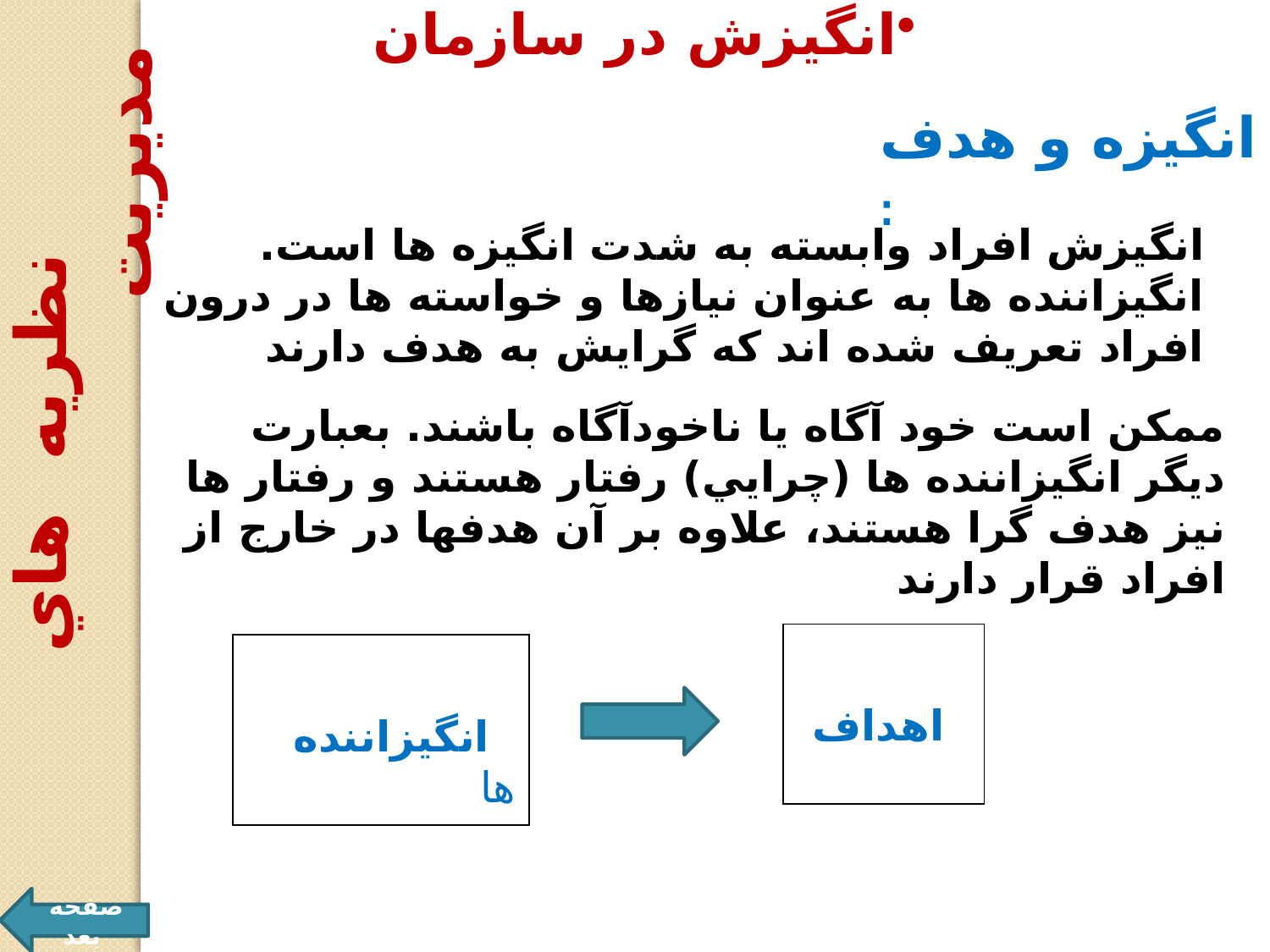

انگیزش در سازمان
انگیزه و هدف :
انگيزش افراد وابسته به شدت انگيزه ها است. انگيزاننده ها به عنوان نيازها و خواسته ها در درون افراد تعريف شده اند كه گرايش به هدف دارند
    نظريه هاي مديريت
ممكن است خود آگاه يا ناخودآگاه باشند. بعبارت ديگر انگيزاننده ها (چرايي) رفتار هستند و رفتار ها نيز هدف گرا هستند، علاوه بر آن هدفها در خارج از افراد قرار دارند

  اهداف

  انگیزاننده ها

صفحه  بعد